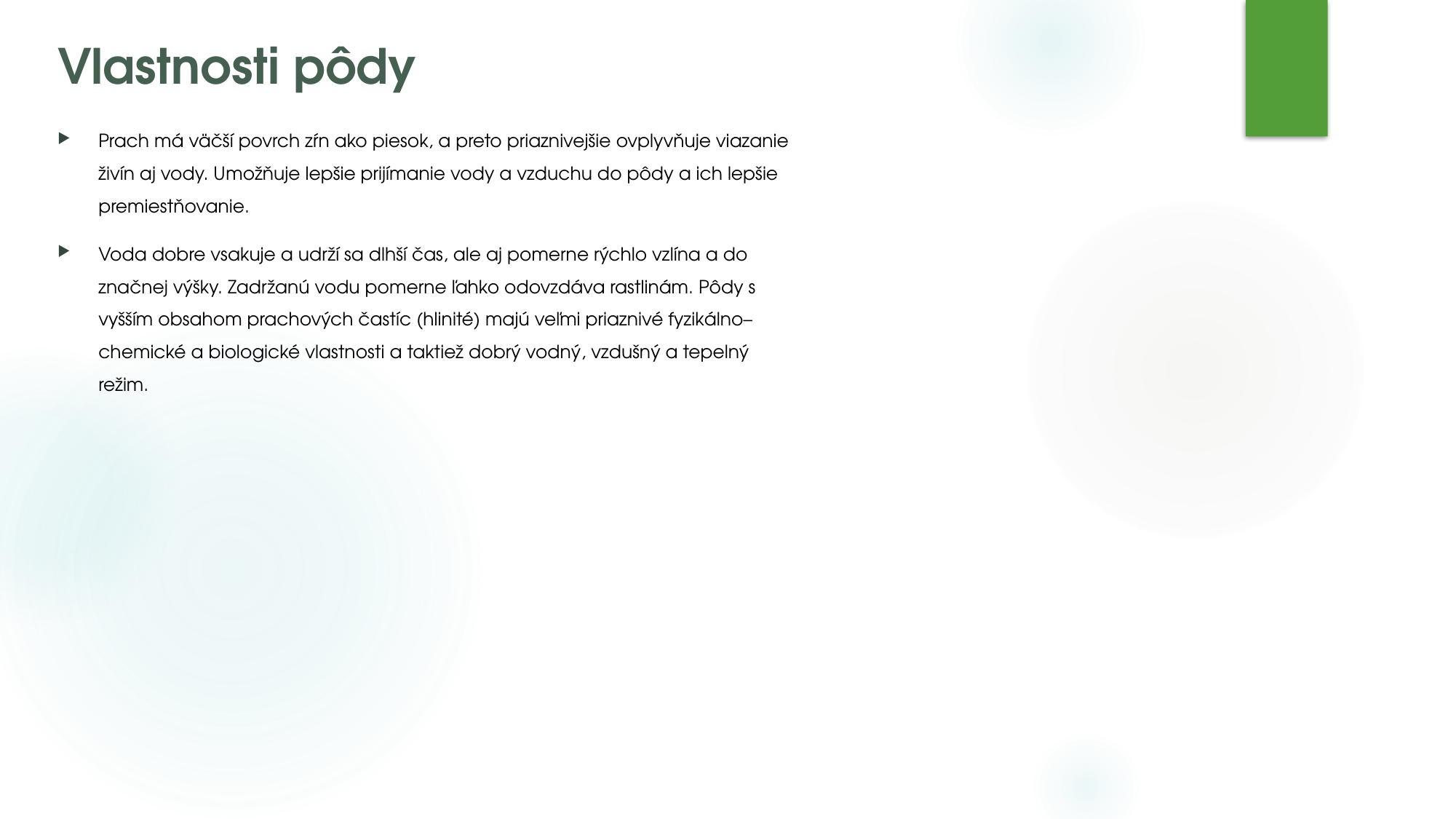

# Vlastnosti pôdy
Prach má väčší povrch zŕn ako piesok, a preto priaznivejšie ovplyvňuje viazanie živín aj vody. Umožňuje lepšie prijímanie vody a vzduchu do pôdy a ich lepšie premiestňovanie.
Voda dobre vsakuje a udrží sa dlhší čas, ale aj pomerne rýchlo vzlína a do značnej výšky. Zadržanú vodu pomerne ľahko odovzdáva rastlinám. Pôdy s vyšším obsahom prachových častíc (hlinité) majú veľmi priaznivé fyzikálno–chemické a biologické vlastnosti a taktiež dobrý vodný, vzdušný a tepelný režim.